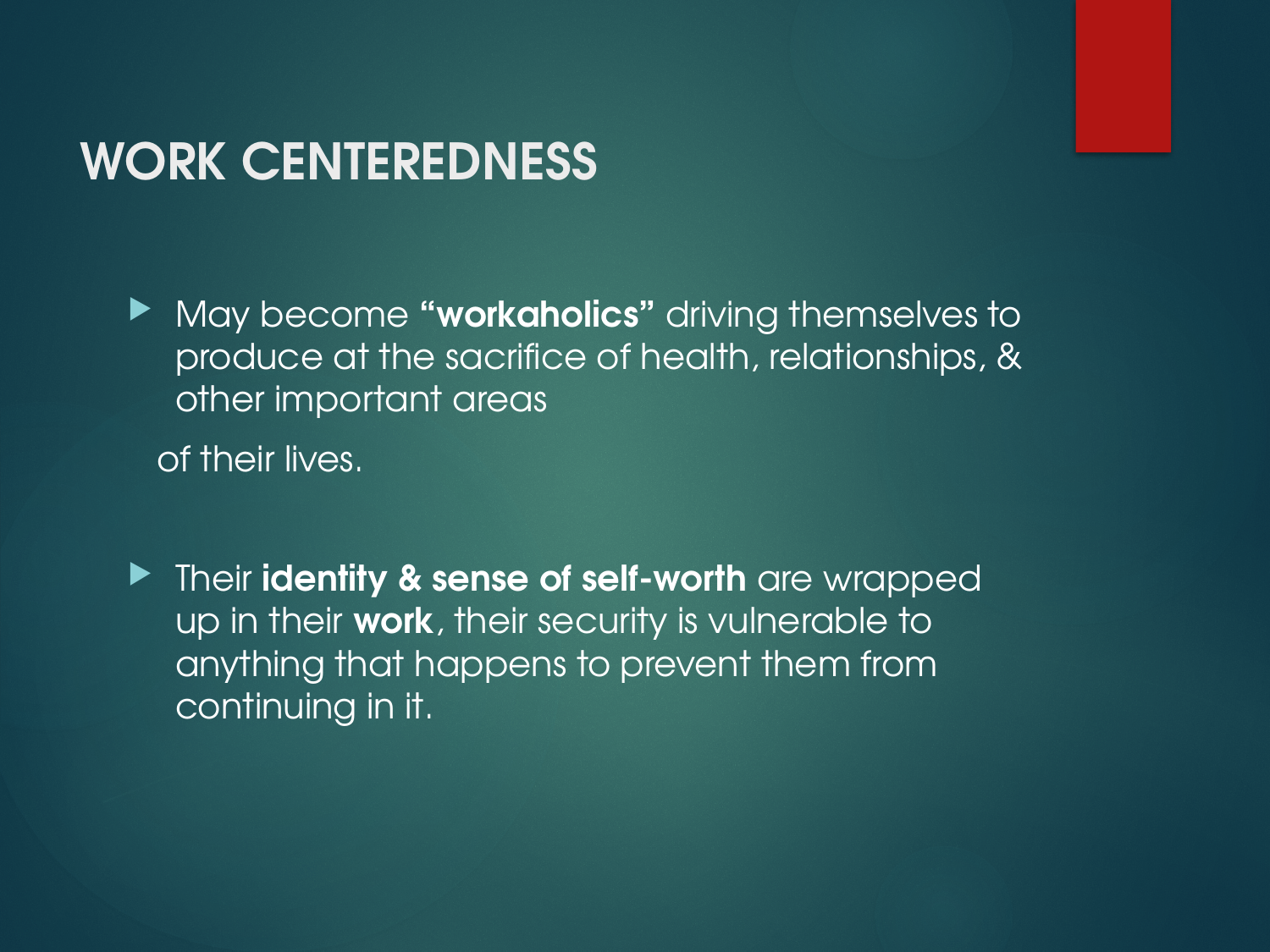

# WORK CENTEREDNESS
May become “workaholics” driving themselves to produce at the sacrifice of health, relationships, & other important areas
   of their lives.

Their identity & sense of self-worth are wrapped up in their work, their security is vulnerable to anything that happens to prevent them from continuing in it.